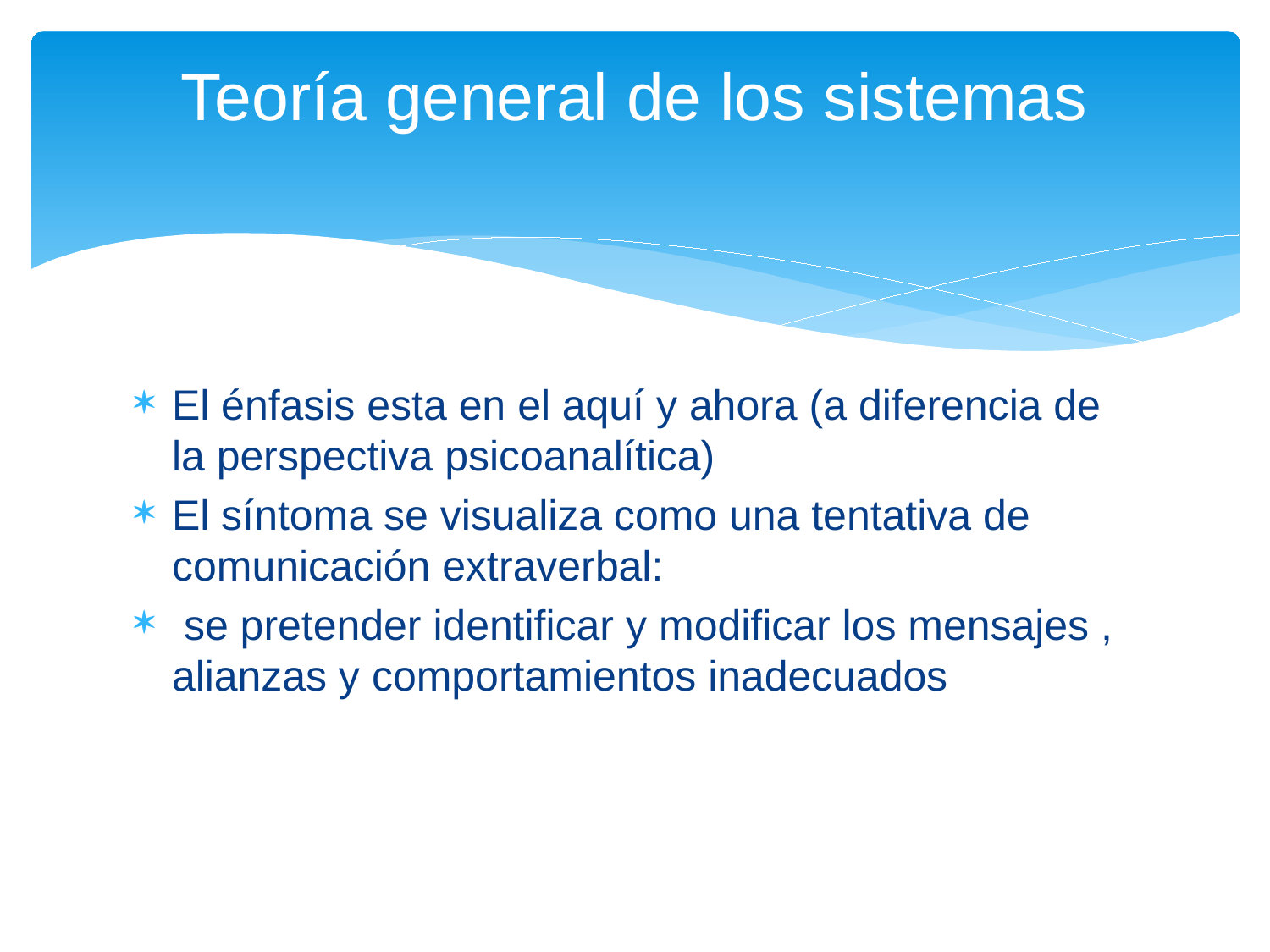

# Teoría general de los sistemas
El énfasis esta en el aquí y ahora (a diferencia de la perspectiva psicoanalítica)
El síntoma se visualiza como una tentativa de comunicación extraverbal:
 se pretender identificar y modificar los mensajes , alianzas y comportamientos inadecuados